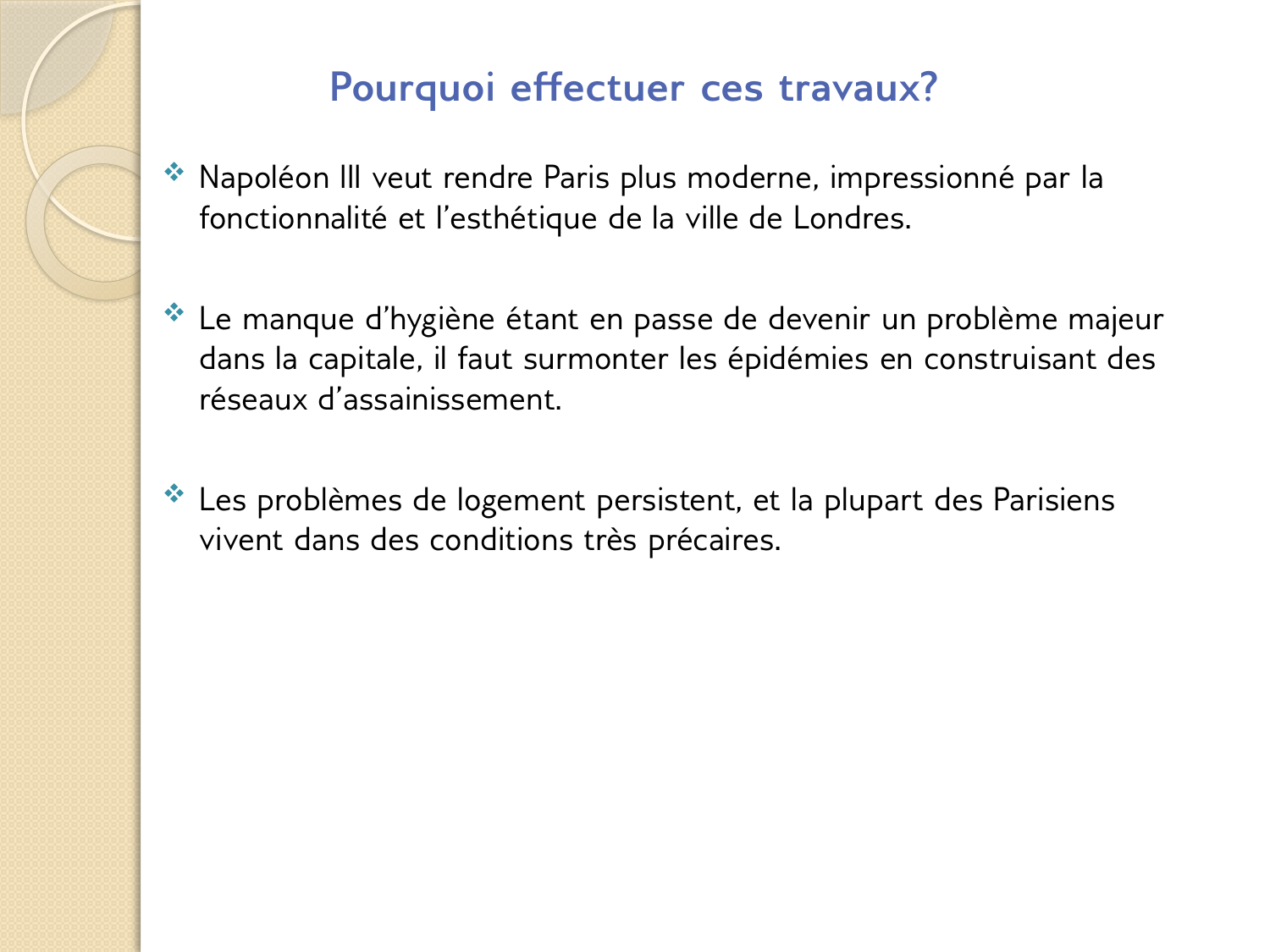

# Pourquoi effectuer ces travaux?
Napoléon III veut rendre Paris plus moderne, impressionné par la fonctionnalité et l’esthétique de la ville de Londres.

Le manque d’hygiène étant en passe de devenir un problème majeur dans la capitale, il faut surmonter les épidémies en construisant des réseaux d’assainissement.

Les problèmes de logement persistent, et la plupart des Parisiens vivent dans des conditions très précaires.